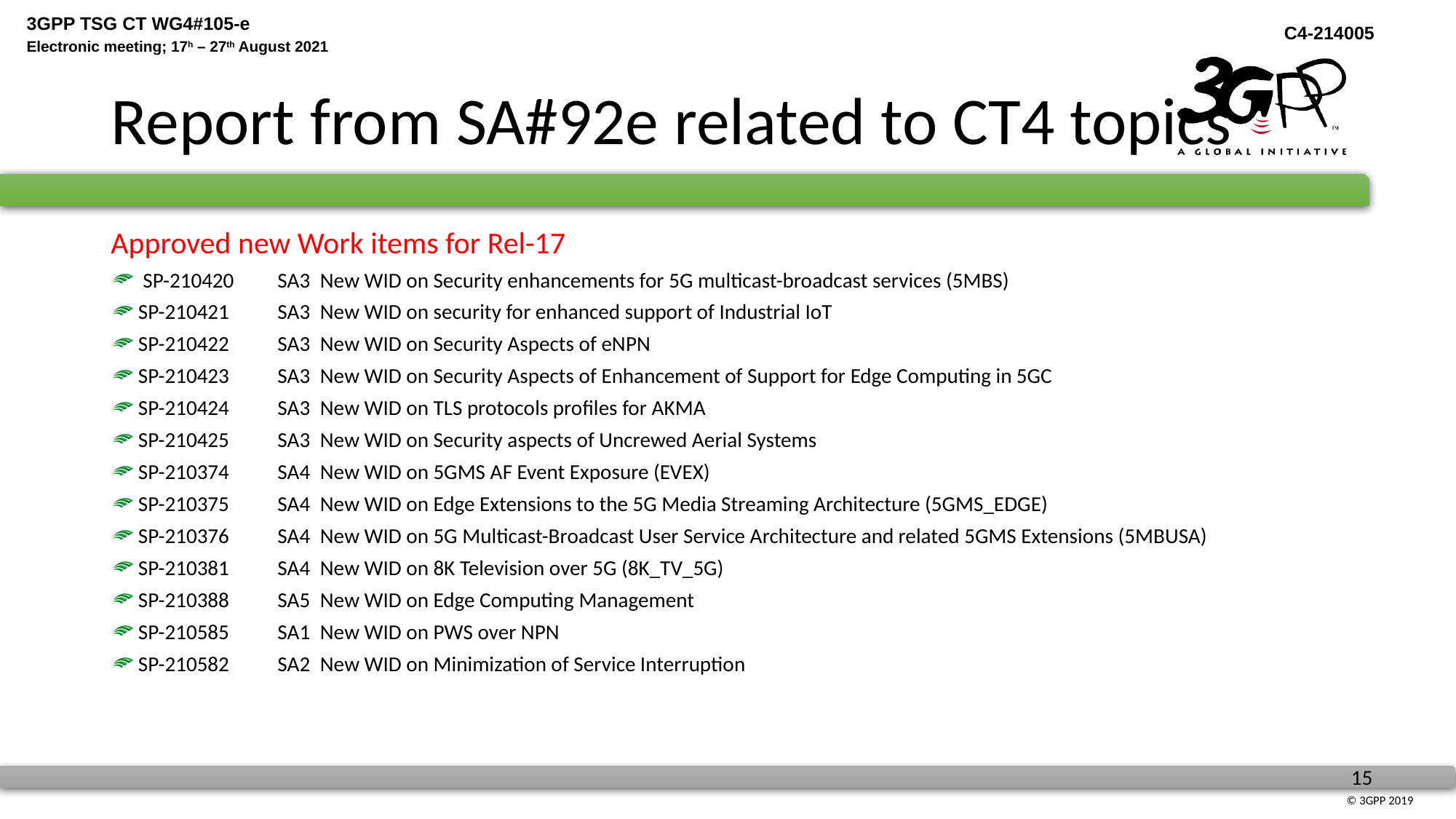

# Report from SA#92e related to CT4 topics
Approved new Work items for Rel-17
 SP-210420	SA3	New WID on Security enhancements for 5G multicast-broadcast services (5MBS)
SP-210421	SA3	New WID on security for enhanced support of Industrial IoT
SP-210422	SA3	New WID on Security Aspects of eNPN
SP-210423	SA3	New WID on Security Aspects of Enhancement of Support for Edge Computing in 5GC
SP-210424	SA3	New WID on TLS protocols profiles for AKMA
SP-210425	SA3	New WID on Security aspects of Uncrewed Aerial Systems
SP-210374	SA4	New WID on 5GMS AF Event Exposure (EVEX)
SP-210375	SA4	New WID on Edge Extensions to the 5G Media Streaming Architecture (5GMS_EDGE)
SP-210376	SA4	New WID on 5G Multicast-Broadcast User Service Architecture and related 5GMS Extensions (5MBUSA)
SP-210381	SA4	New WID on 8K Television over 5G (8K_TV_5G)
SP-210388	SA5	New WID on Edge Computing Management
SP-210585	SA1	New WID on PWS over NPN
SP-210582	SA2	New WID on Minimization of Service Interruption